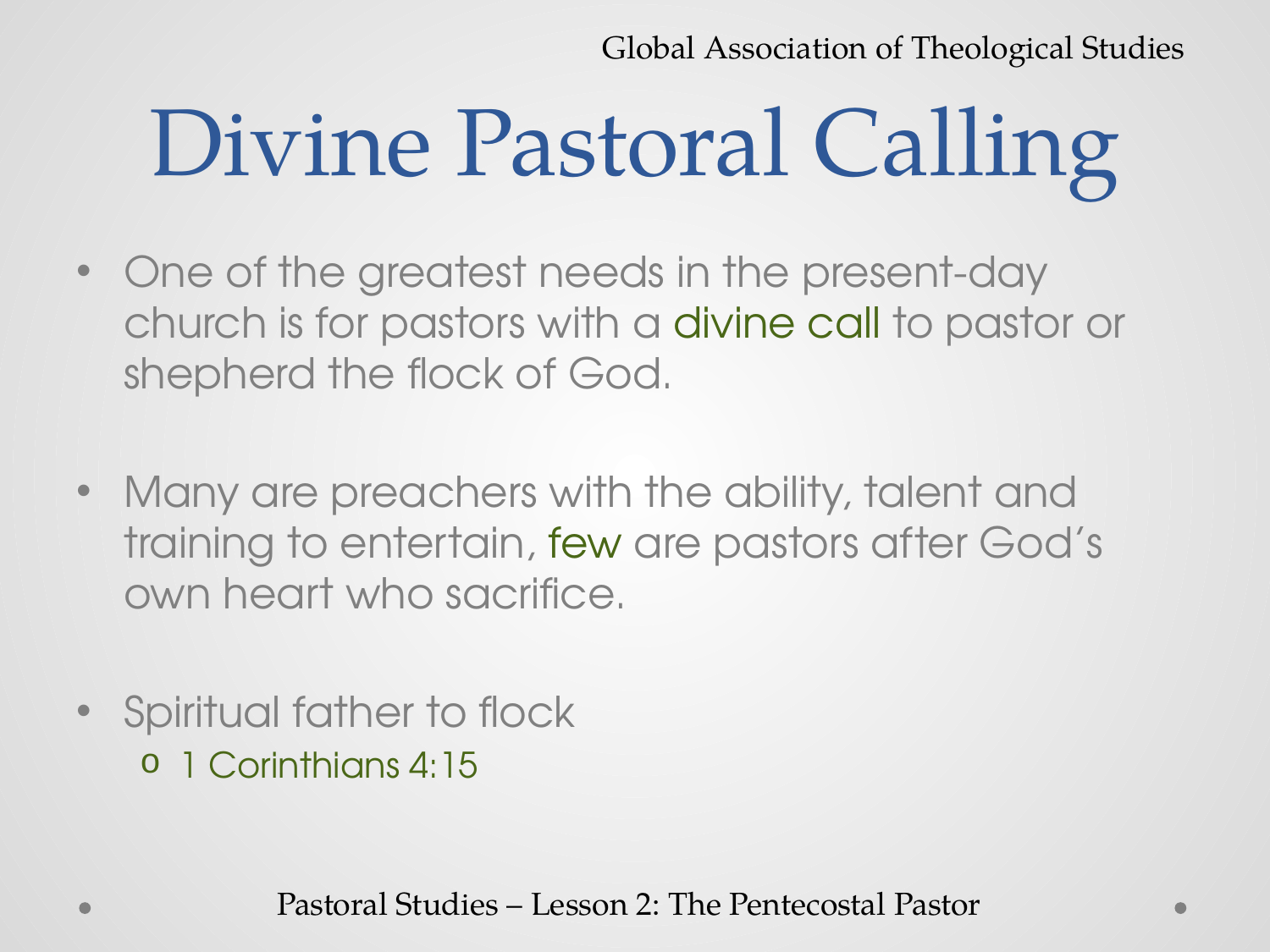

# Divine Pastoral Calling
Global Association of Theological Studies
One of the greatest needs in the present-day church is for pastors with a divine call to pastor or shepherd the flock of God.

Many are preachers with the ability, talent and training to entertain, few are pastors after God’s own heart who sacrifice.

Spiritual father to flock
1 Corinthians 4:15
Pastoral Studies – Lesson 2: The Pentecostal Pastor